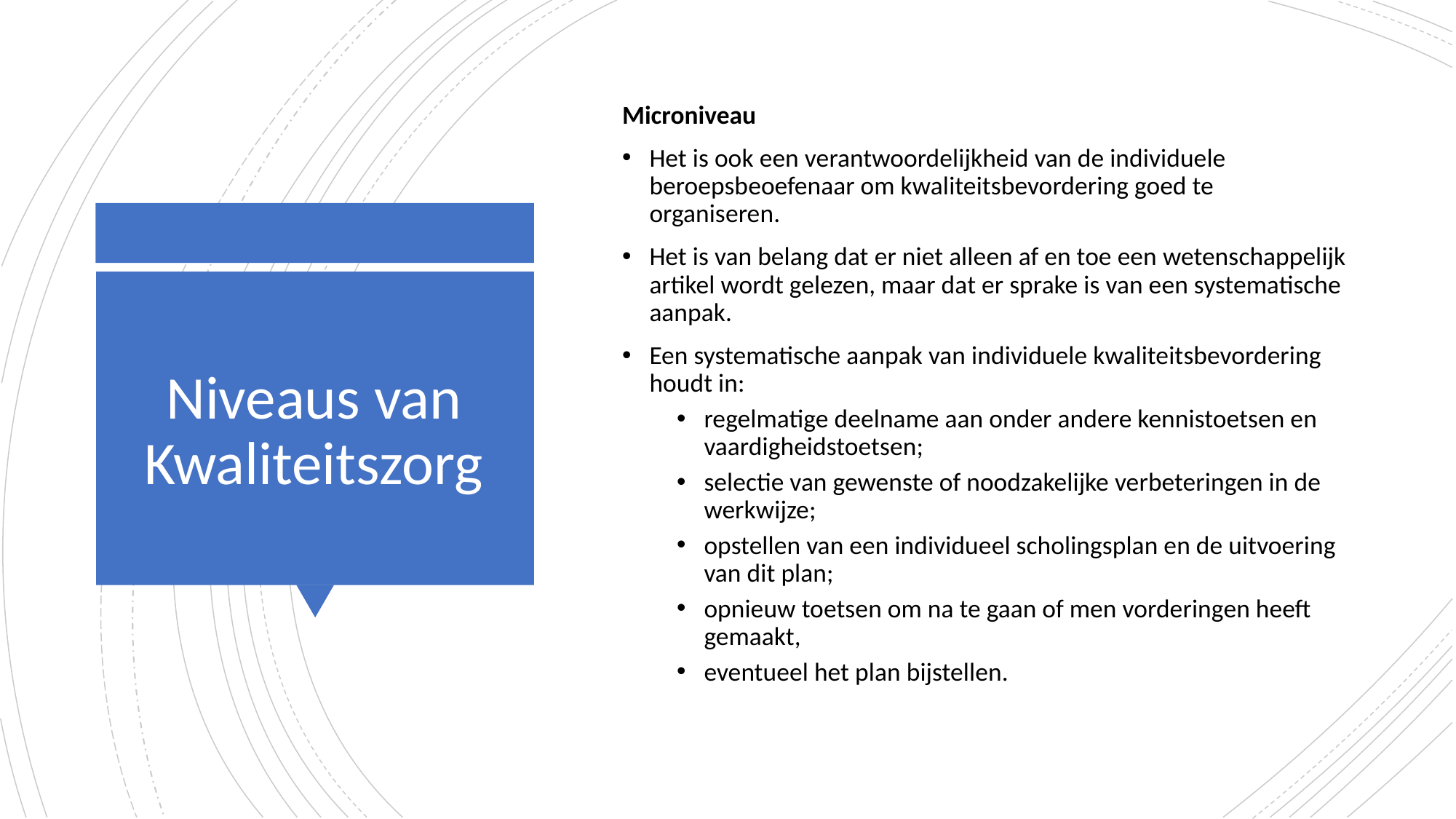

Microniveau
Het is ook een verantwoordelijkheid van de individuele beroepsbeoefenaar om kwaliteitsbevordering goed te organiseren.
Het is van belang dat er niet alleen af en toe een wetenschappelijk artikel wordt gelezen, maar dat er sprake is van een systematische aanpak.
Een systematische aanpak van individuele kwaliteitsbevordering houdt in:
regelmatige deelname aan onder andere kennistoetsen en vaardigheidstoetsen;
selectie van gewenste of noodzakelijke verbeteringen in de werkwijze;
opstellen van een individueel scholingsplan en de uitvoering van dit plan;
opnieuw toetsen om na te gaan of men vorderingen heeft gemaakt,
eventueel het plan bijstellen.

# Niveaus van Kwaliteitszorg